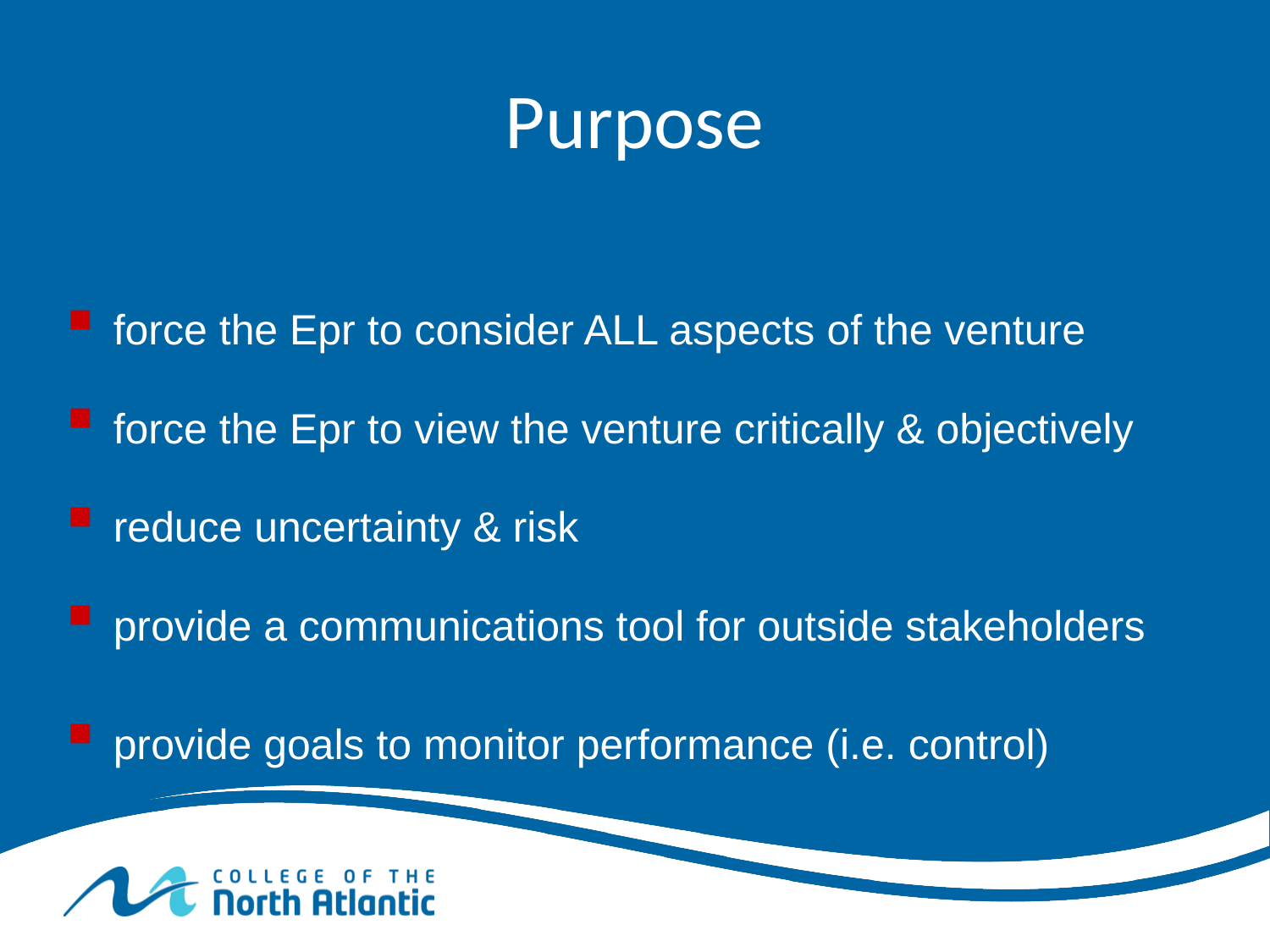

# Purpose
force the Epr to consider ALL aspects of the venture

force the Epr to view the venture critically & objectively

reduce uncertainty & risk

provide a communications tool for outside stakeholders

provide goals to monitor performance (i.e. control)